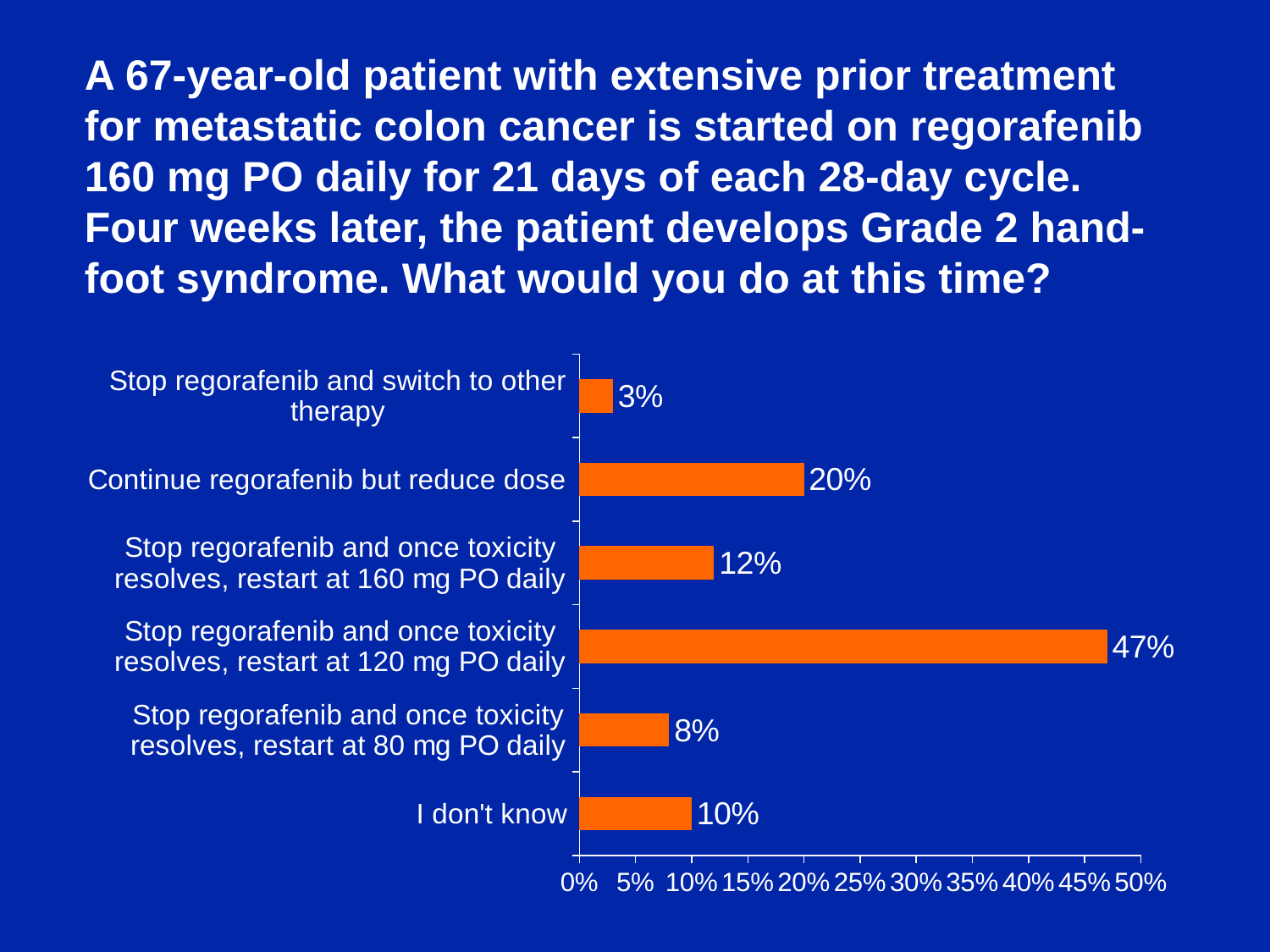

A 67-year-old patient with extensive prior treatment for metastatic colon cancer is started on regorafenib 160 mg PO daily for 21 days of each 28-day cycle. Four weeks later, the patient develops Grade 2 hand-foot syndrome. What would you do at this time?

### Chart

| Category | Series 1 |
|---|---|
| I don't know | 0.1 |
| Stop regorafenib and once toxicity resolves, restart at 80 mg PO daily | 0.08 |
| Stop regorafenib and once toxicity resolves, restart at 120 mg PO daily | 0.47 |
| Stop regorafenib and once toxicity resolves, restart at 160 mg PO daily | 0.12 |
| Continue regorafenib but reduce dose | 0.2 |
| Stop regorafenib and switch to other therapy | 0.03 |